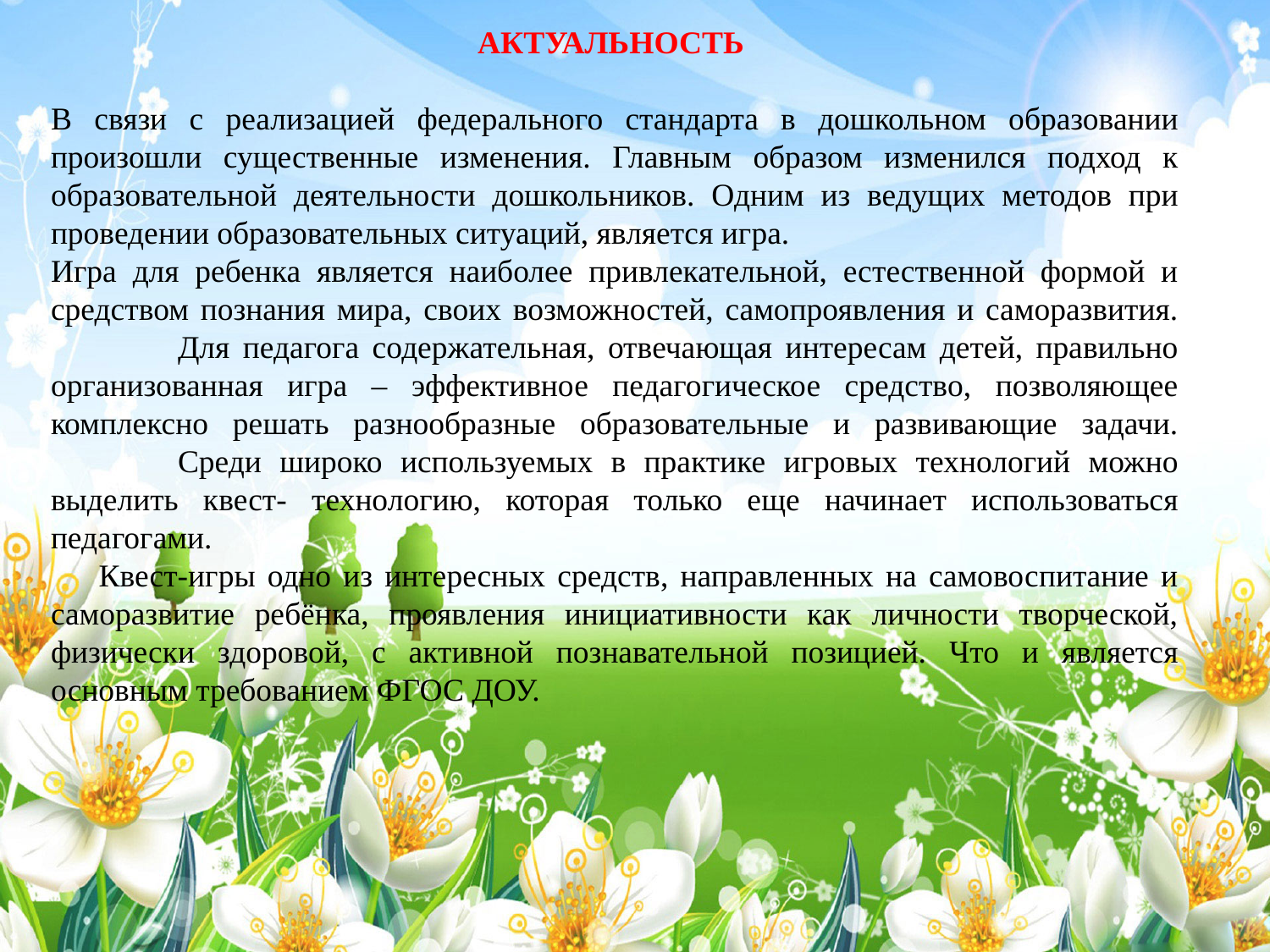

АКТУАЛЬНОСТЬ

В связи с реализацией федерального стандарта в дошкольном образовании произошли существенные изменения. Главным образом изменился подход к образовательной деятельности дошкольников. Одним из ведущих методов при проведении образовательных ситуаций, является игра.
Игра для ребенка является наиболее привлекательной, естественной формой и средством познания мира, своих возможностей, самопроявления и саморазвития. 	Для педагога содержательная, отвечающая интересам детей, правильно организованная игра – эффективное педагогическое средство, позволяющее комплексно решать разнообразные образовательные и развивающие задачи. 	Среди широко используемых в практике игровых технологий можно выделить квест- технологию, которая только еще начинает использоваться педагогами.
    Квест-игры одно из интересных средств, направленных на самовоспитание и саморазвитие ребёнка, проявления инициативности как личности творческой, физически здоровой, с активной познавательной позицией. Что и является основным требованием ФГОС ДОУ.